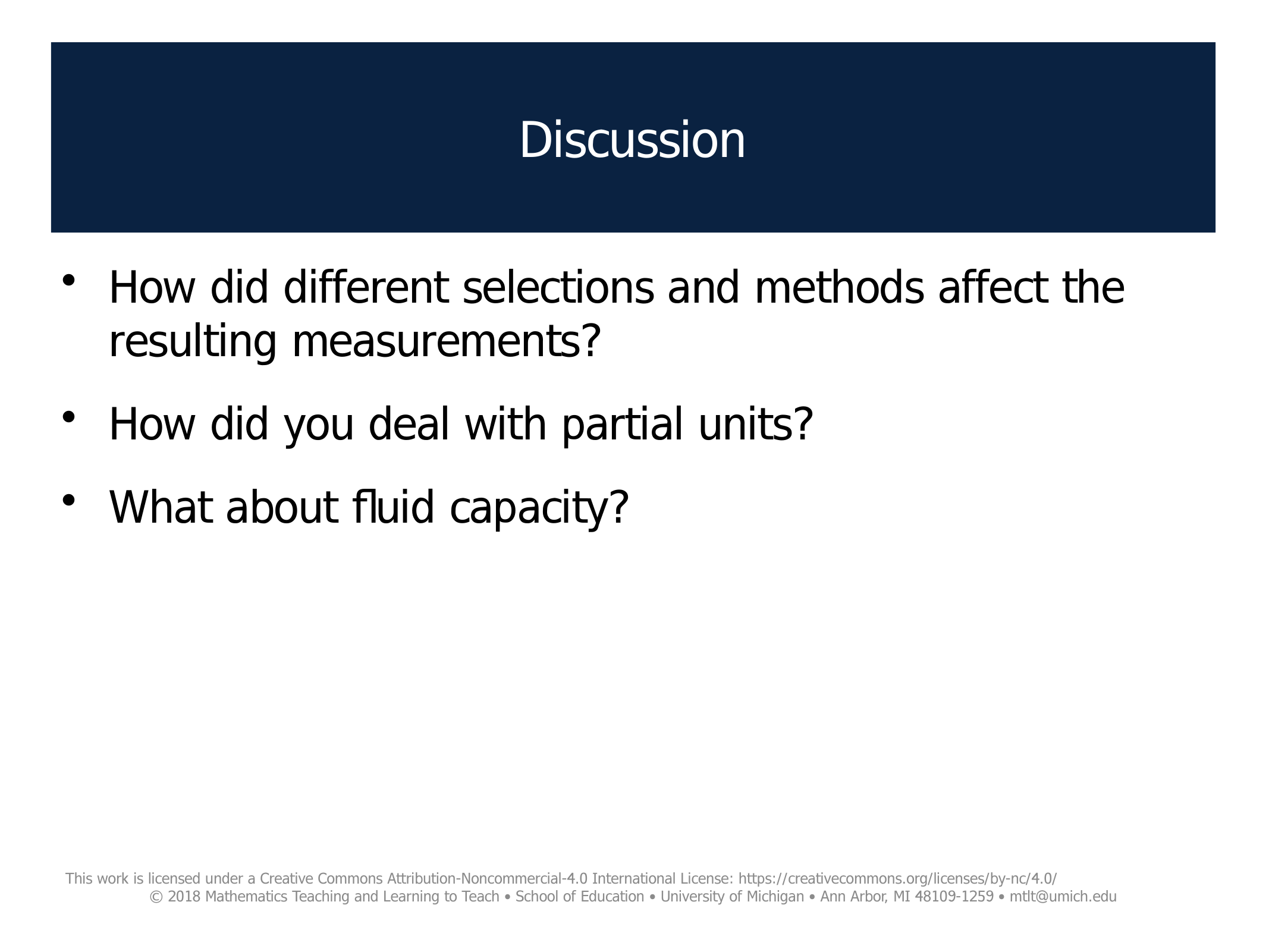

# Discussion
How did different selections and methods affect the resulting measurements?
How did you deal with partial units?
What about fluid capacity?